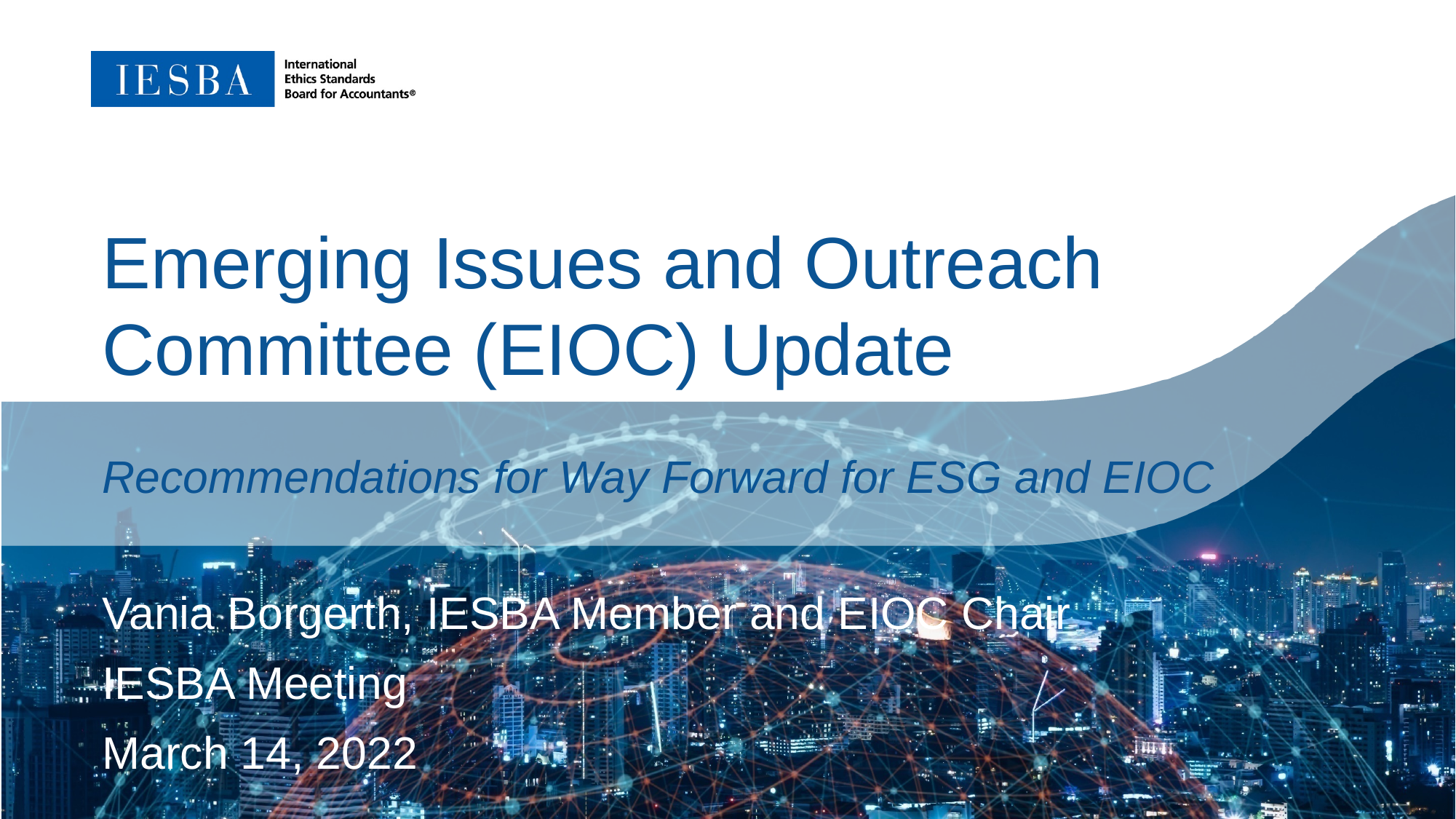

Emerging Issues and Outreach Committee (EIOC) Update
Recommendations for Way Forward for ESG and EIOC
Vania Borgerth, IESBA Member and EIOC Chair
IESBA Meeting
March 14, 2022